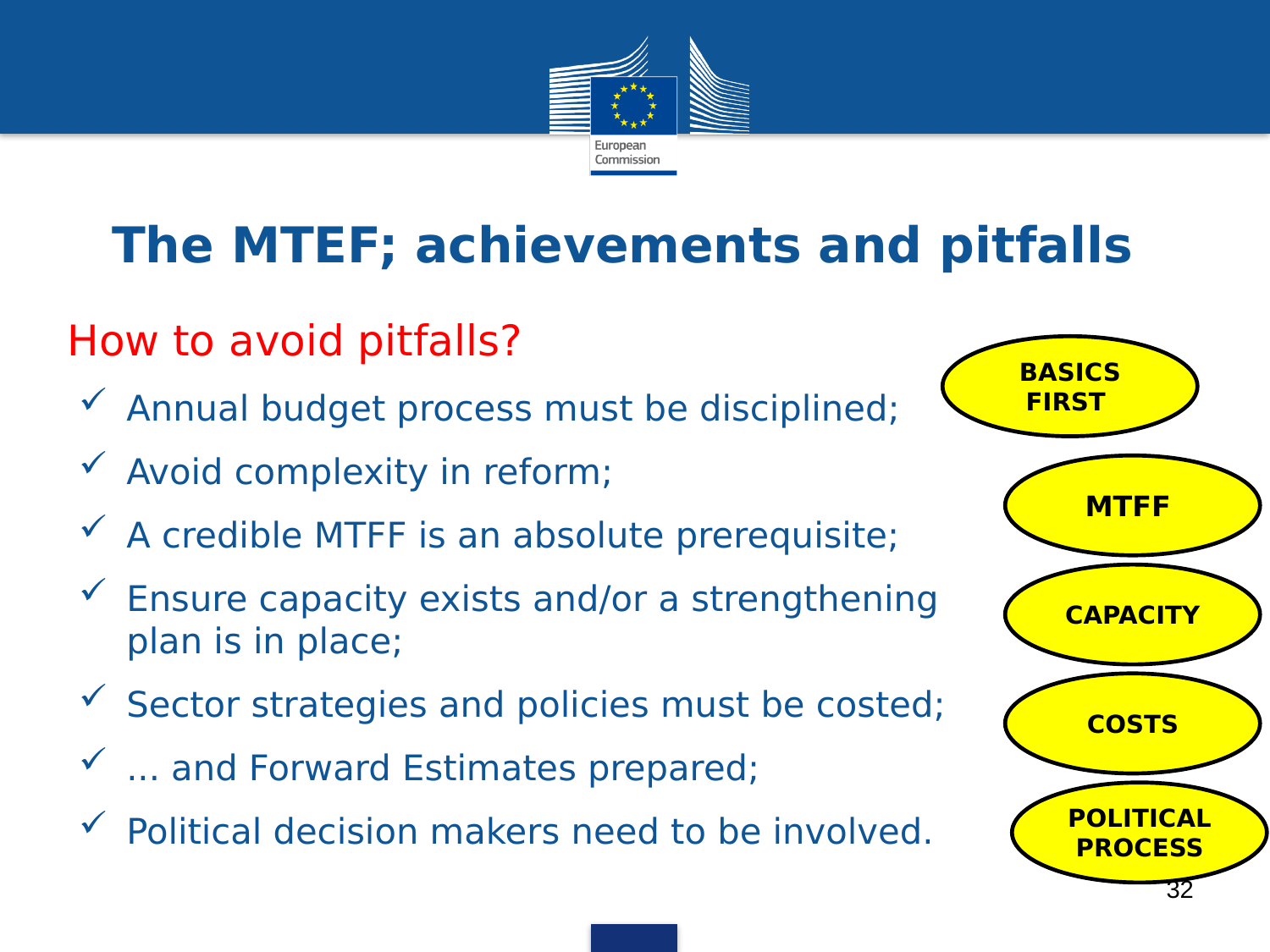

# The MTEF; achievements and pitfalls
How to avoid pitfalls?
Annual budget process must be disciplined;
Avoid complexity in reform;
A credible MTFF is an absolute prerequisite;
Ensure capacity exists and/or a strengthening plan is in place;
Sector strategies and policies must be costed;
... and Forward Estimates prepared;
Political decision makers need to be involved.
BASICS FIRST
MTFF
CAPACITY
COSTS
POLITICAL PROCESS
32